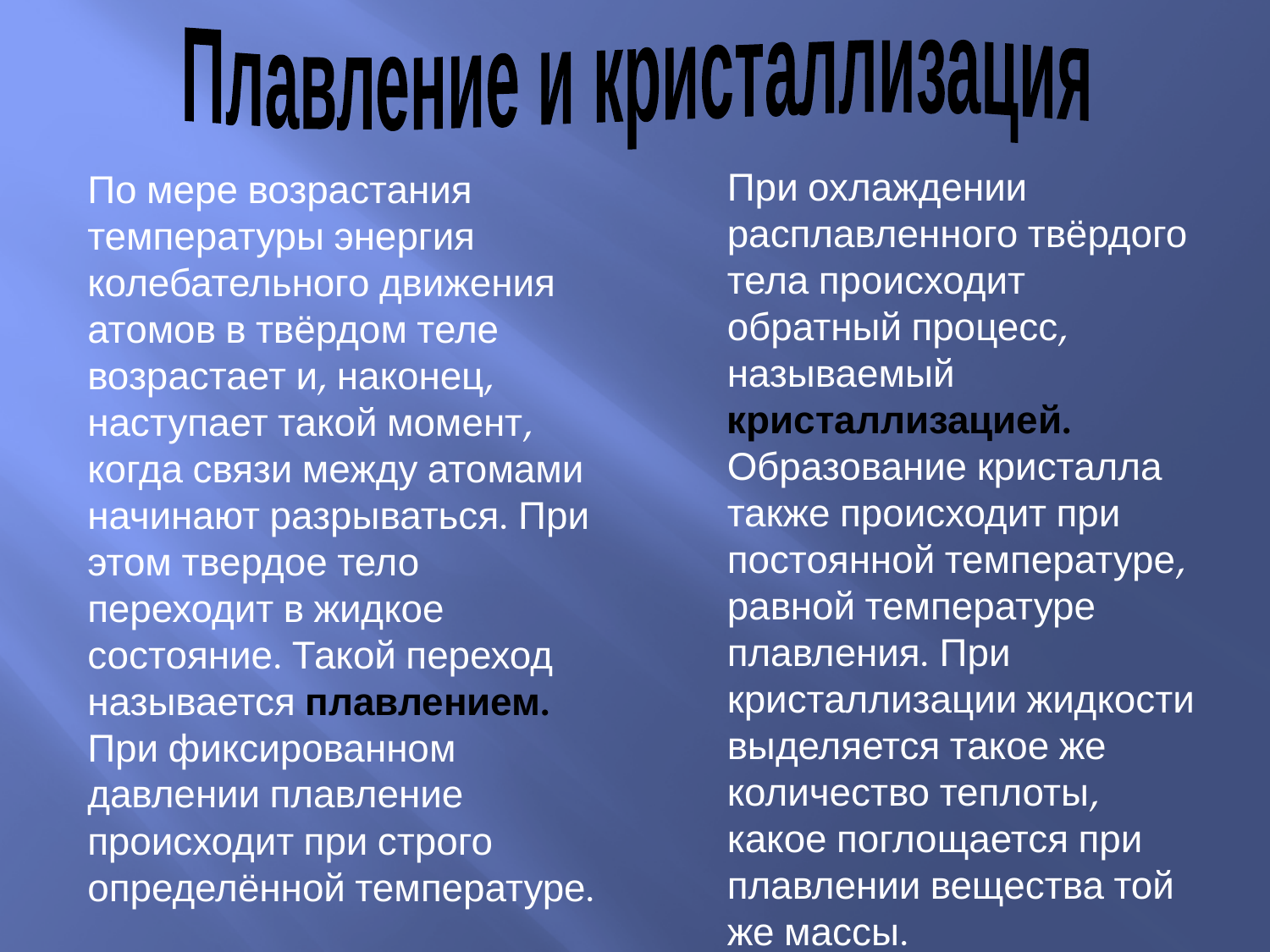

Плавление и кристаллизация
При охлаждении расплавленного твёрдого тела происходит обратный процесс, называемый кристаллизацией. Образование кристалла также происходит при постоянной температуре, равной температуре плавления. При кристаллизации жидкости выделяется такое же количество теплоты, какое поглощается при плавлении вещества той же массы.
По мере возрастания температуры энергия колебательного движения атомов в твёрдом теле возрастает и, наконец, наступает такой момент, когда связи между атомами начинают разрываться. При этом твердое тело переходит в жидкое состояние. Такой переход называется плавлением. При фиксированном давлении плавление происходит при строго определённой температуре.